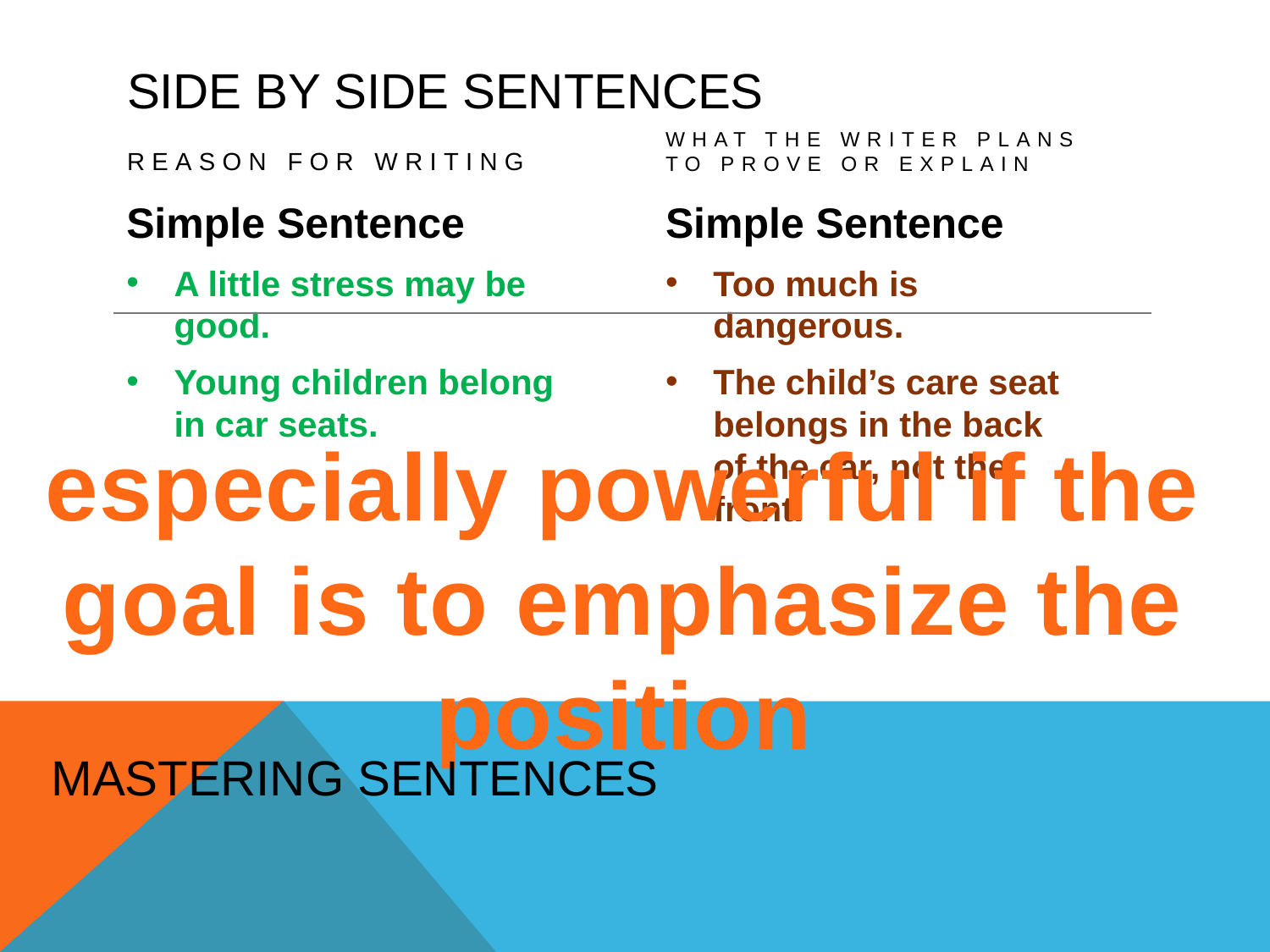

# SIDE BY SIDE Sentences
Reason for Writing
What the writer plans to prove or explain
Simple Sentence
A little stress may be good.
Young children belong in car seats.
Simple Sentence
Too much is dangerous.
The child’s care seat belongs in the back of the car, not the front.
especially powerful if the goal is to emphasize the position
Mastering sentences